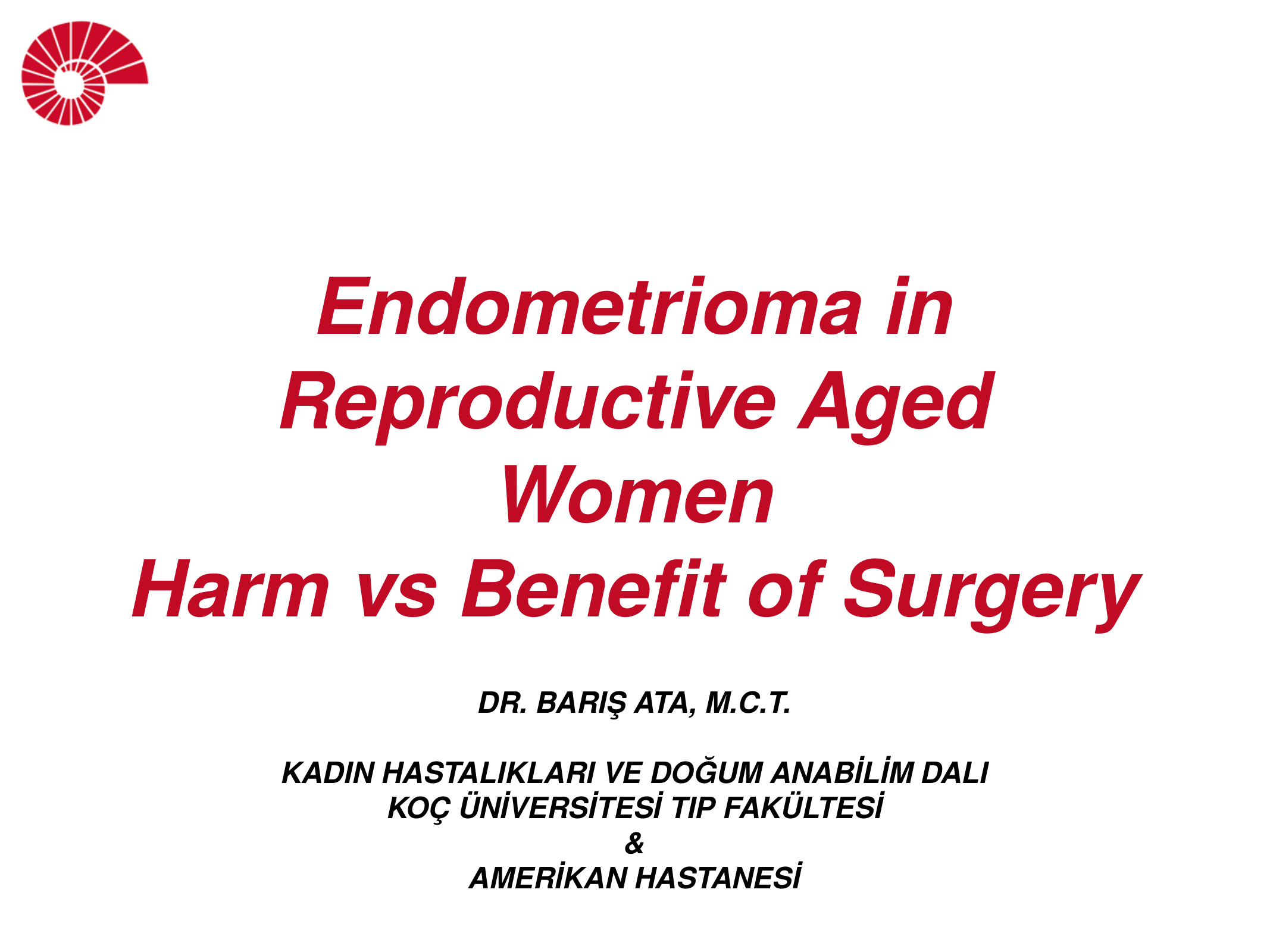

# Endometrioma in Reproductive Aged Women
Harm vs Benefit of Surgery
DR. BARIŞ ATA, M.C.T.

KADIN HASTALIKLARI VE DOĞUM ANABİLİM DALI
KOÇ ÜNİVERSİTESİ TIP FAKÜLTESİ
&
AMERİKAN HASTANESİ